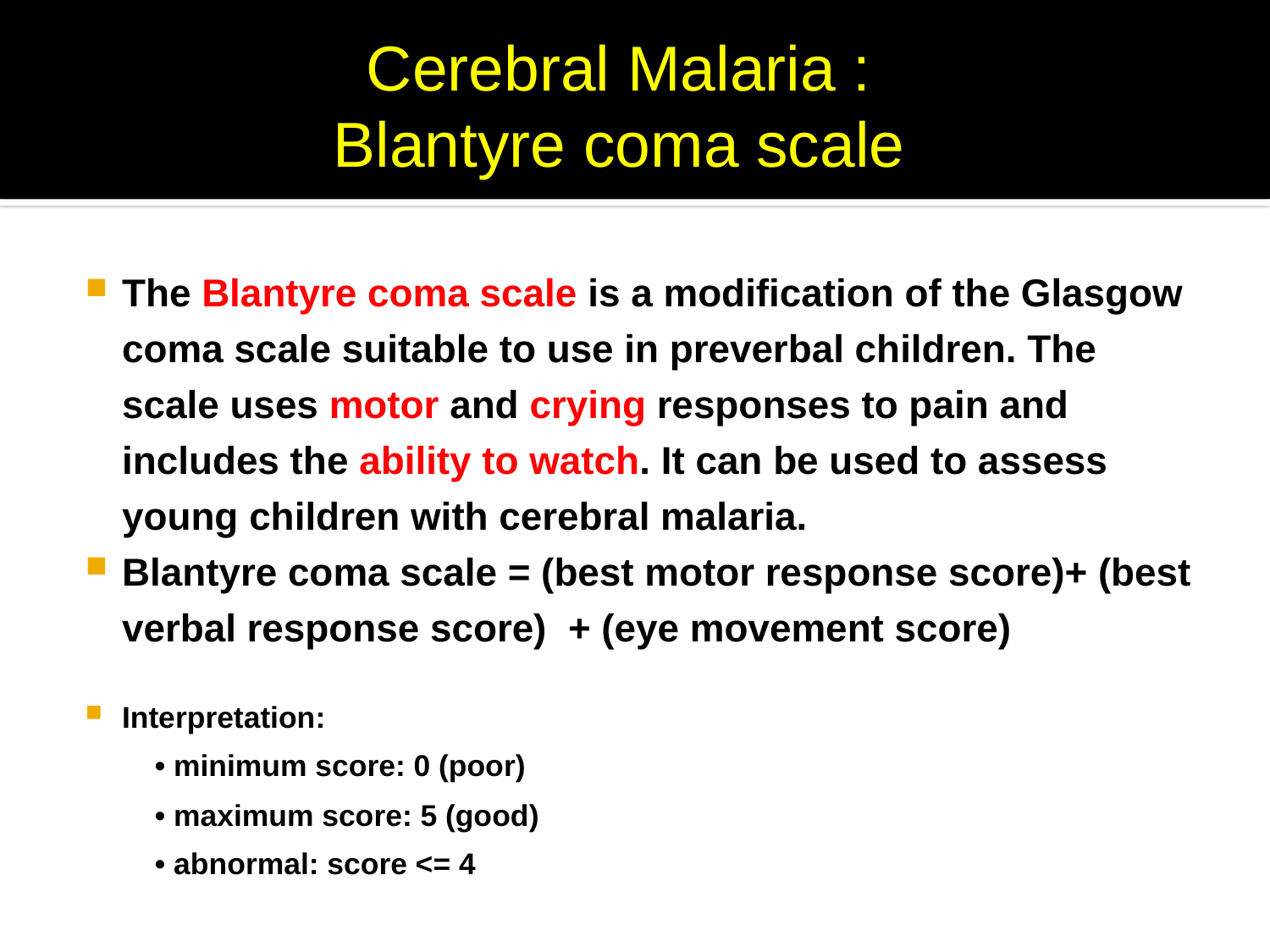

Cerebral Malaria :
Blantyre coma scale
#
The Blantyre coma scale is a modification of the Glasgow coma scale suitable to use in preverbal children. The scale uses motor and crying responses to pain and includes the ability to watch. It can be used to assess young children with cerebral malaria.
Blantyre coma scale = (best motor response score)+ (best verbal response score)  + (eye movement score)

Interpretation:
• minimum score: 0 (poor)
• maximum score: 5 (good)
• abnormal: score <= 4